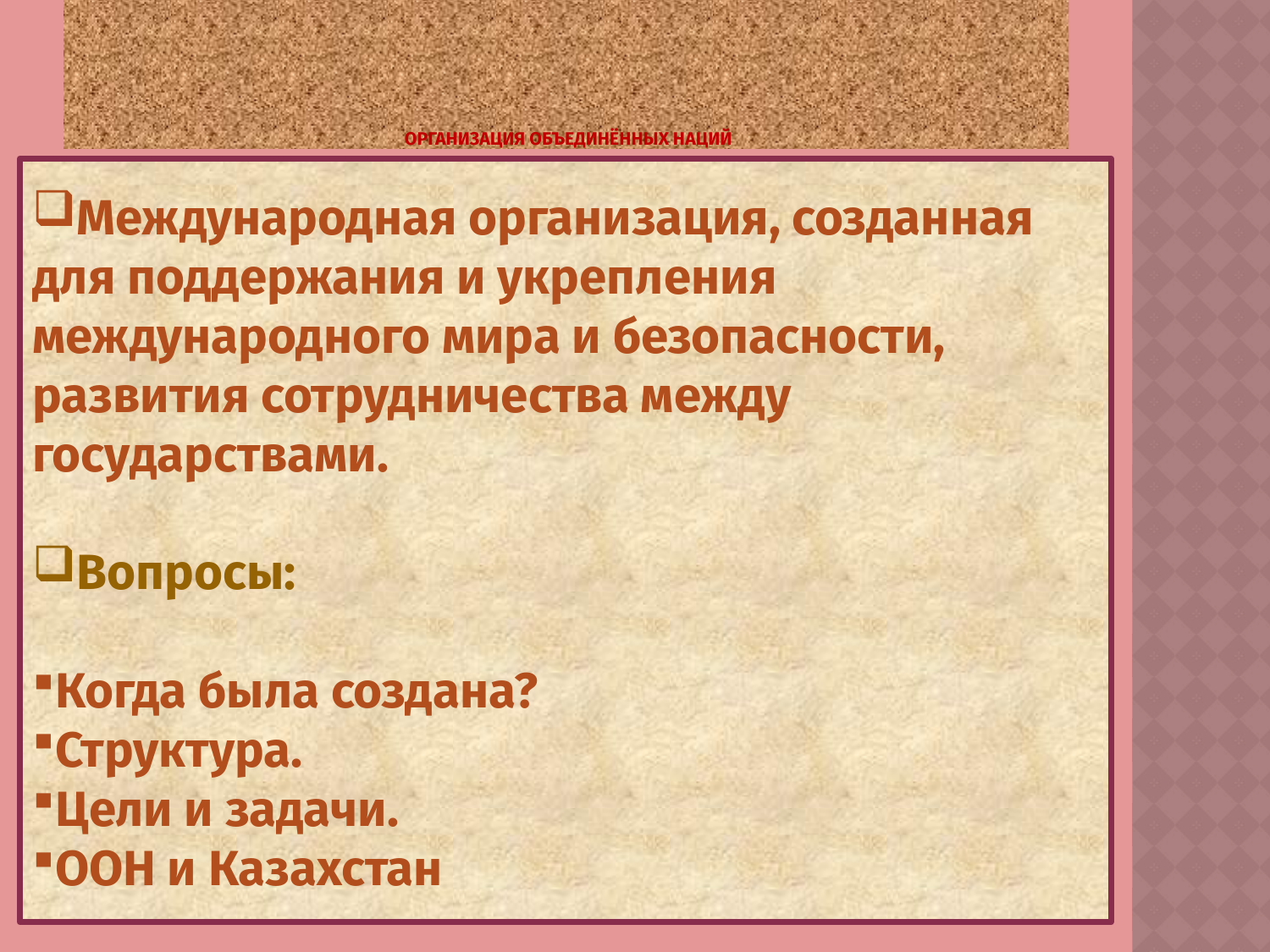

# Организация Объединённых Наций
Международная организация, созданная для поддержания и укрепления международного мира и безопасности, развития сотрудничества между государствами.

Вопросы:

Когда была создана?
Структура.
Цели и задачи.
ООН и Казахстан